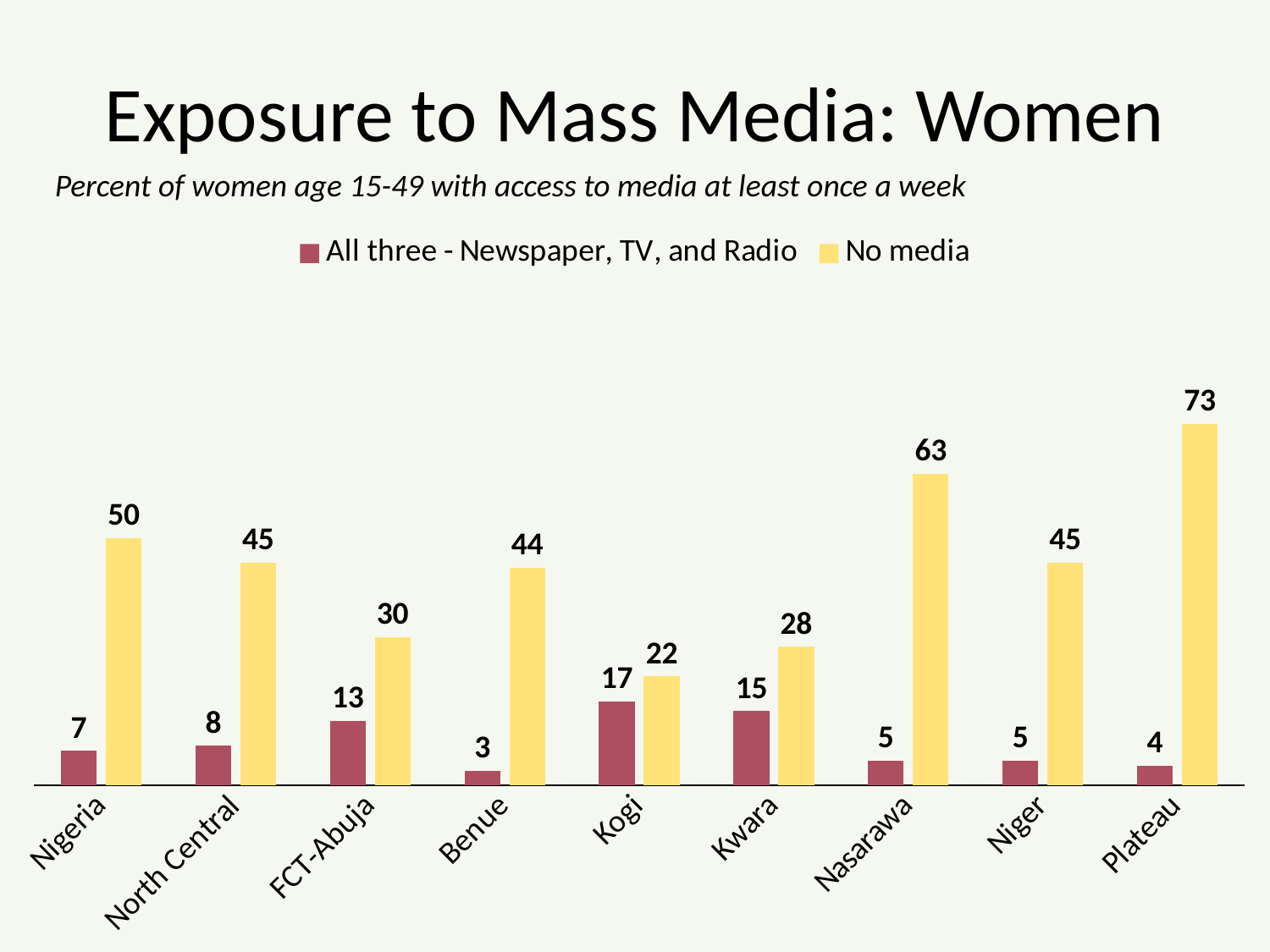

# Exposure to Mass Media: Women
Percent of women age 15-49 with access to media at least once a week

### Chart

| Category | All three - Newspaper, TV, and Radio | No media |
|---|---|---|
| Nigeria | 7.0 | 50.0 |
| North Central | 8.0 | 45.0 |
| FCT-Abuja | 13.0 | 30.0 |
| Benue | 3.0 | 44.0 |
| Kogi | 17.0 | 22.0 |
| Kwara | 15.0 | 28.0 |
| Nasarawa | 5.0 | 63.0 |
| Niger | 5.0 | 45.0 |
| Plateau | 4.0 | 73.0 |